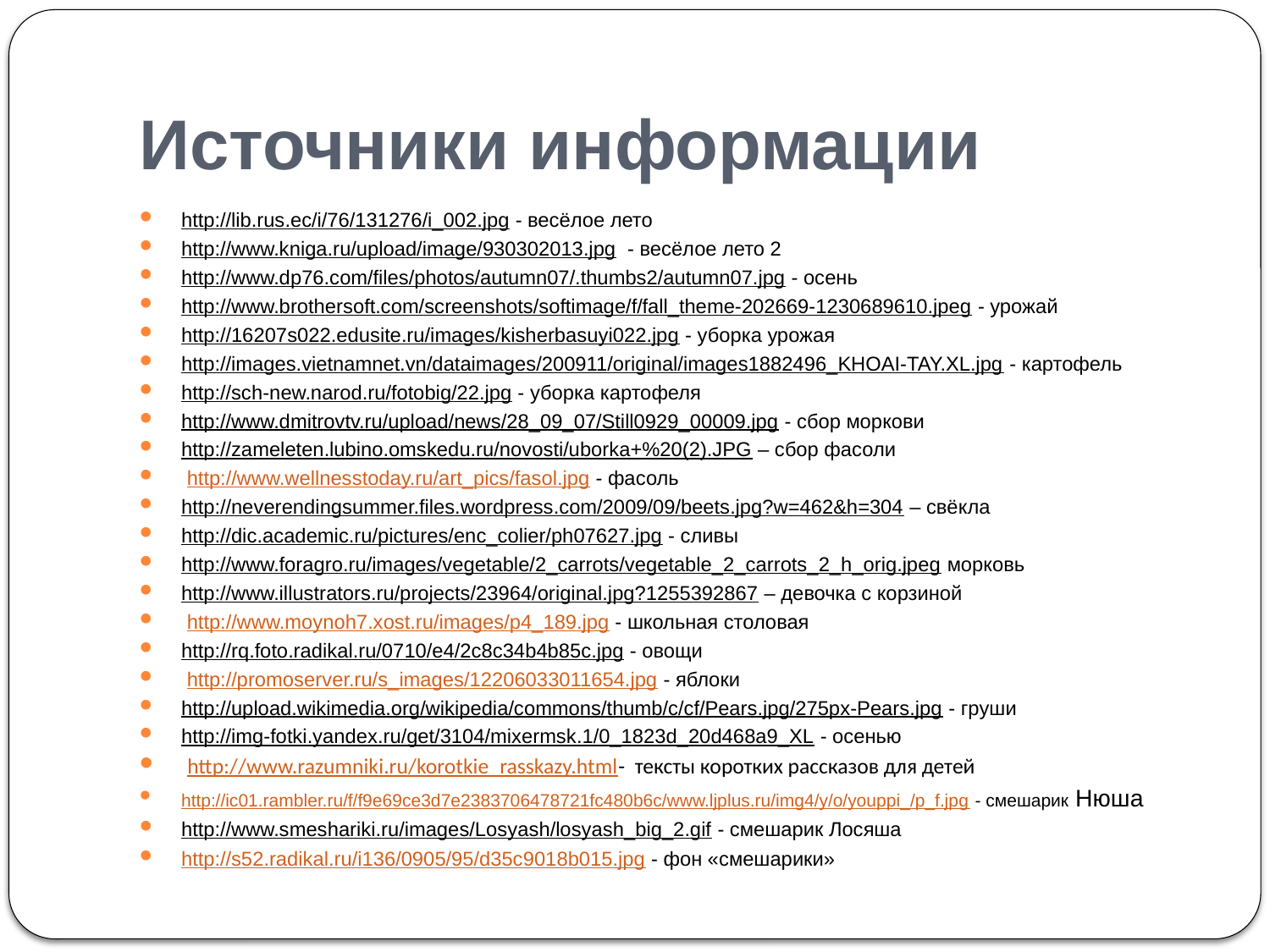

# Источники информации
http://lib.rus.ec/i/76/131276/i_002.jpg - весёлое лето
http://www.kniga.ru/upload/image/930302013.jpg  - весёлое лето 2
http://www.dp76.com/files/photos/autumn07/.thumbs2/autumn07.jpg - осень
http://www.brothersoft.com/screenshots/softimage/f/fall_theme-202669-1230689610.jpeg - урожай
http://16207s022.edusite.ru/images/kisherbasuyi022.jpg - уборка урожая
http://images.vietnamnet.vn/dataimages/200911/original/images1882496_KHOAI-TAY.XL.jpg - картофель
http://sch-new.narod.ru/fotobig/22.jpg - уборка картофеля
http://www.dmitrovtv.ru/upload/news/28_09_07/Still0929_00009.jpg - сбор моркови
http://zameleten.lubino.omskedu.ru/novosti/uborka+%20(2).JPG – сбор фасоли
 http://www.wellnesstoday.ru/art_pics/fasol.jpg - фасоль
http://neverendingsummer.files.wordpress.com/2009/09/beets.jpg?w=462&h=304 – свёкла
http://dic.academic.ru/pictures/enc_colier/ph07627.jpg - сливы
http://www.foragro.ru/images/vegetable/2_carrots/vegetable_2_carrots_2_h_orig.jpeg морковь
http://www.illustrators.ru/projects/23964/original.jpg?1255392867 – девочка с корзиной
 http://www.moynoh7.xost.ru/images/p4_189.jpg - школьная столовая
http://rq.foto.radikal.ru/0710/e4/2c8c34b4b85c.jpg - овощи
 http://promoserver.ru/s_images/12206033011654.jpg - яблоки
http://upload.wikimedia.org/wikipedia/commons/thumb/c/cf/Pears.jpg/275px-Pears.jpg - груши
http://img-fotki.yandex.ru/get/3104/mixermsk.1/0_1823d_20d468a9_XL - осенью
 http://www.razumniki.ru/korotkie_rasskazy.html -  тексты коротких рассказов для детей
http://ic01.rambler.ru/f/f9e69ce3d7e2383706478721fc480b6c/www.ljplus.ru/img4/y/o/youppi_/p_f.jpg - смешарик Нюша
http://www.smeshariki.ru/images/Losyash/losyash_big_2.gif - смешарик Лосяша
http://s52.radikal.ru/i136/0905/95/d35c9018b015.jpg - фон «смешарики»